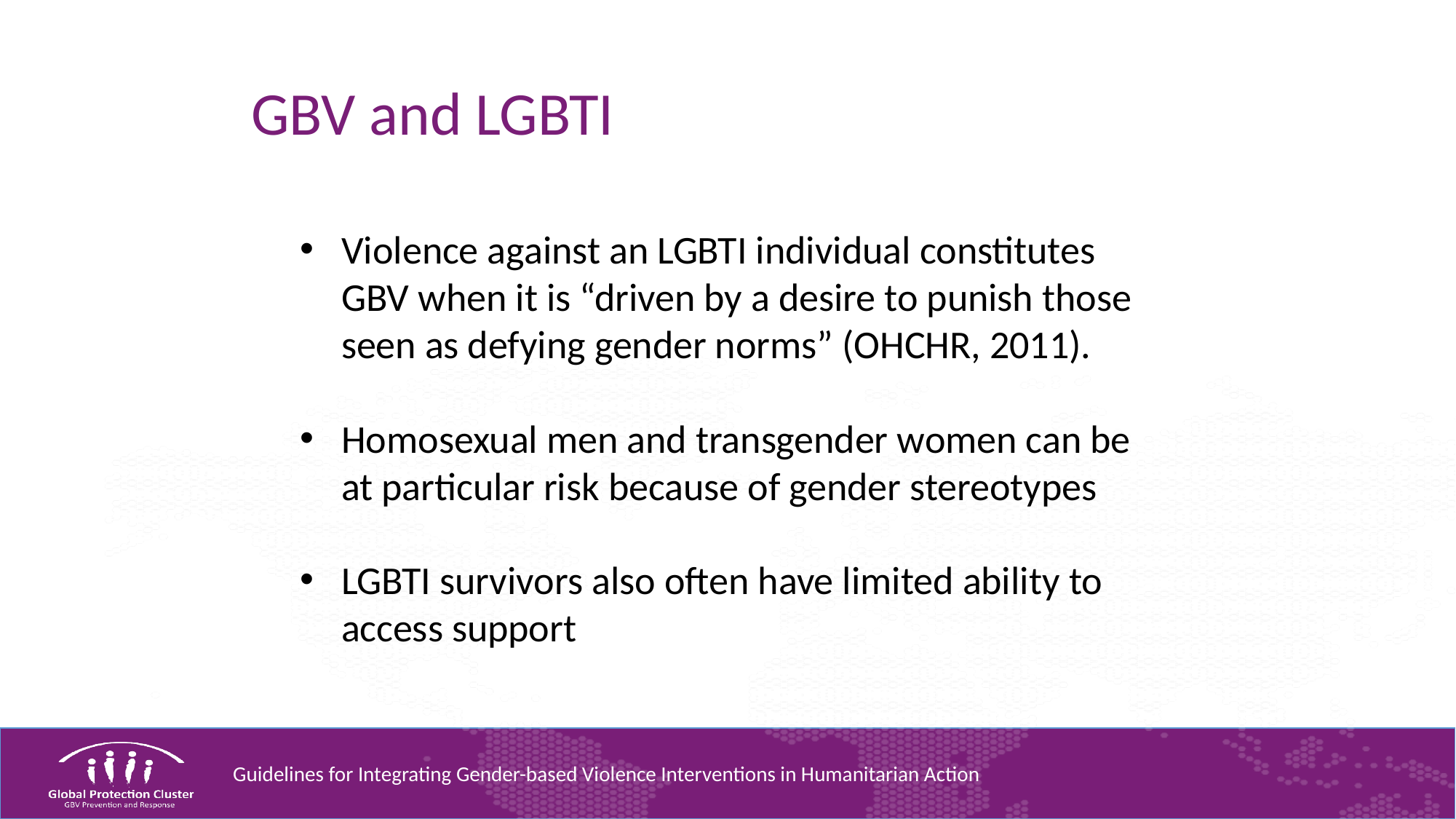

GBV and LGBTI

Violence against an LGBTI individual constitutes GBV when it is “driven by a desire to punish those seen as defying gender norms” (OHCHR, 2011).

Homosexual men and transgender women can be at particular risk because of gender stereotypes

LGBTI survivors also often have limited ability to access support